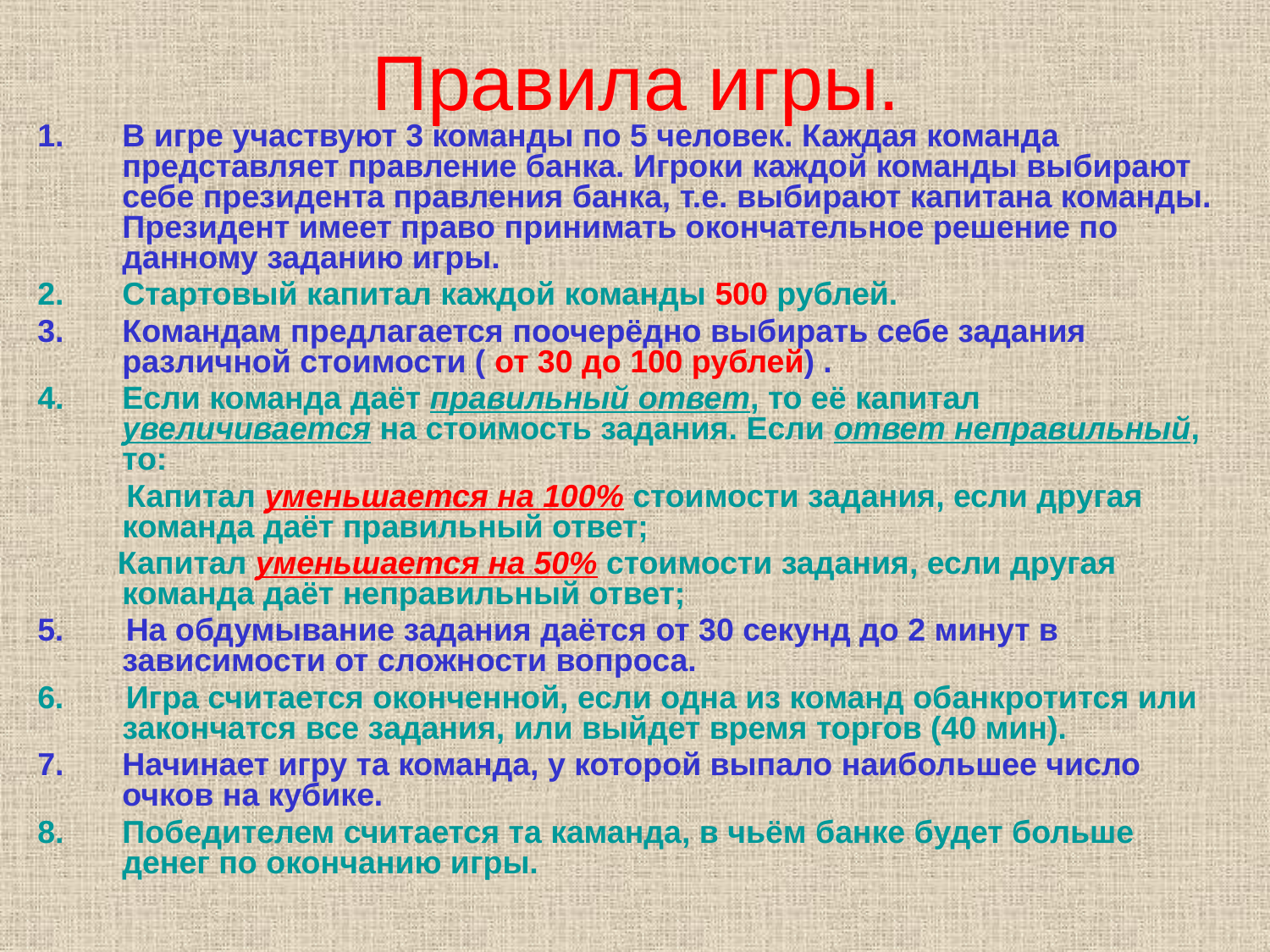

# Правила игры.
В игре участвуют 3 команды по 5 человек. Каждая команда представляет правление банка. Игроки каждой команды выбирают себе президента правления банка, т.е. выбирают капитана команды. Президент имеет право принимать окончательное решение по данному заданию игры.
Стартовый капитал каждой команды 500 рублей.
Командам предлагается поочерёдно выбирать себе задания различной стоимости ( от 30 до 100 рублей) .
Если команда даёт правильный ответ, то её капитал увеличивается на стоимость задания. Если ответ неправильный, то:
          Капитал уменьшается на 100% стоимости задания, если другая команда даёт правильный ответ;
         Капитал уменьшается на 50% стоимости задания, если другая команда даёт неправильный ответ;
5.       На обдумывание задания даётся от 30 секунд до 2 минут в зависимости от сложности вопроса.
6.       Игра считается оконченной, если одна из команд обанкротится или закончатся все задания, или выйдет время торгов (40 мин).
Начинает игру та команда, у которой выпало наибольшее число очков на кубике.
Победителем считается та каманда, в чьём банке будет больше денег по окончанию игры.